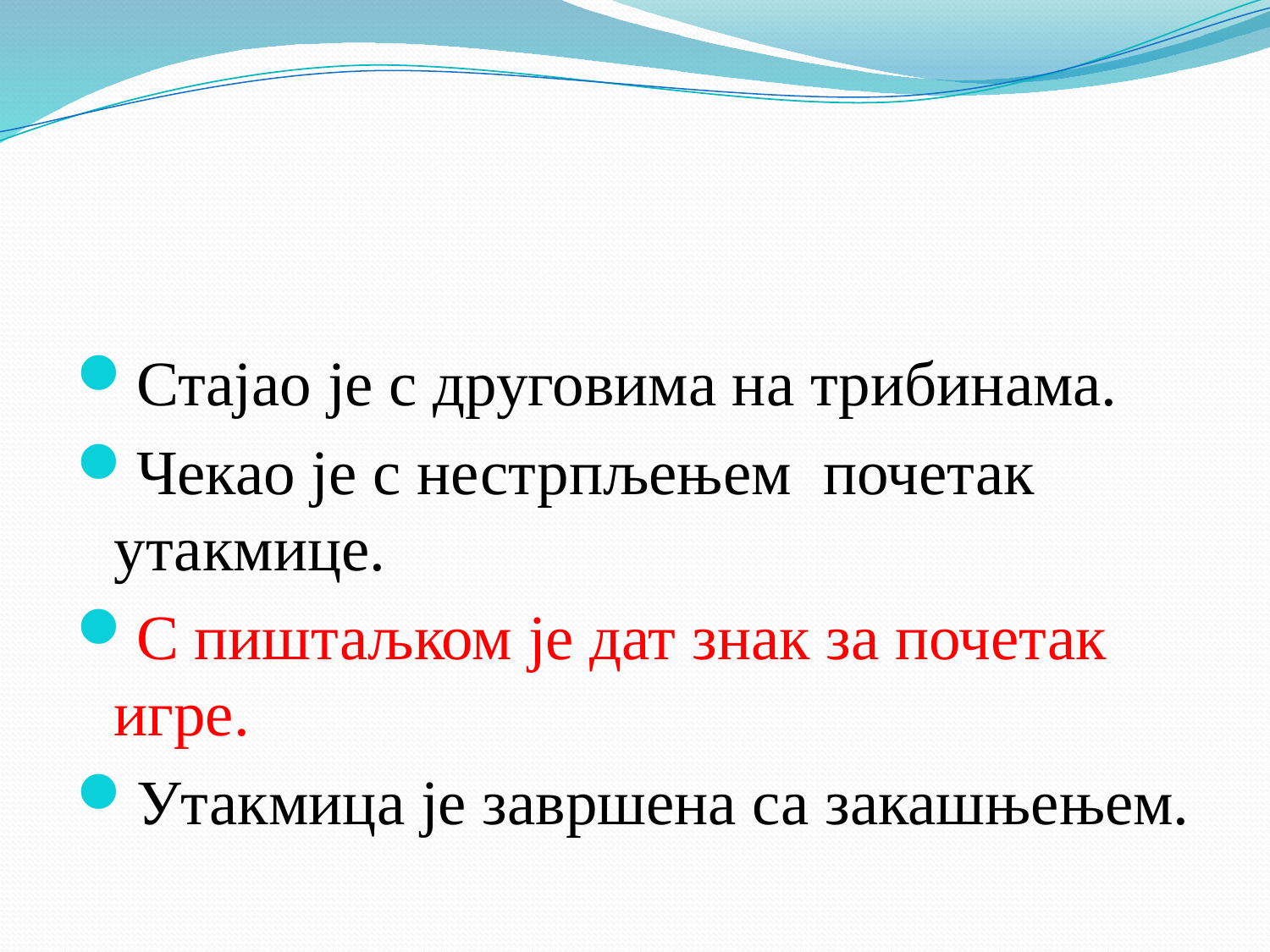

#

Стајао је с друговима на трибинама.
Чекао је с нестрпљењем  почетак утакмице.
С пиштаљком је дат знак за почетак игре.
Утакмица је завршена са закашњењем.